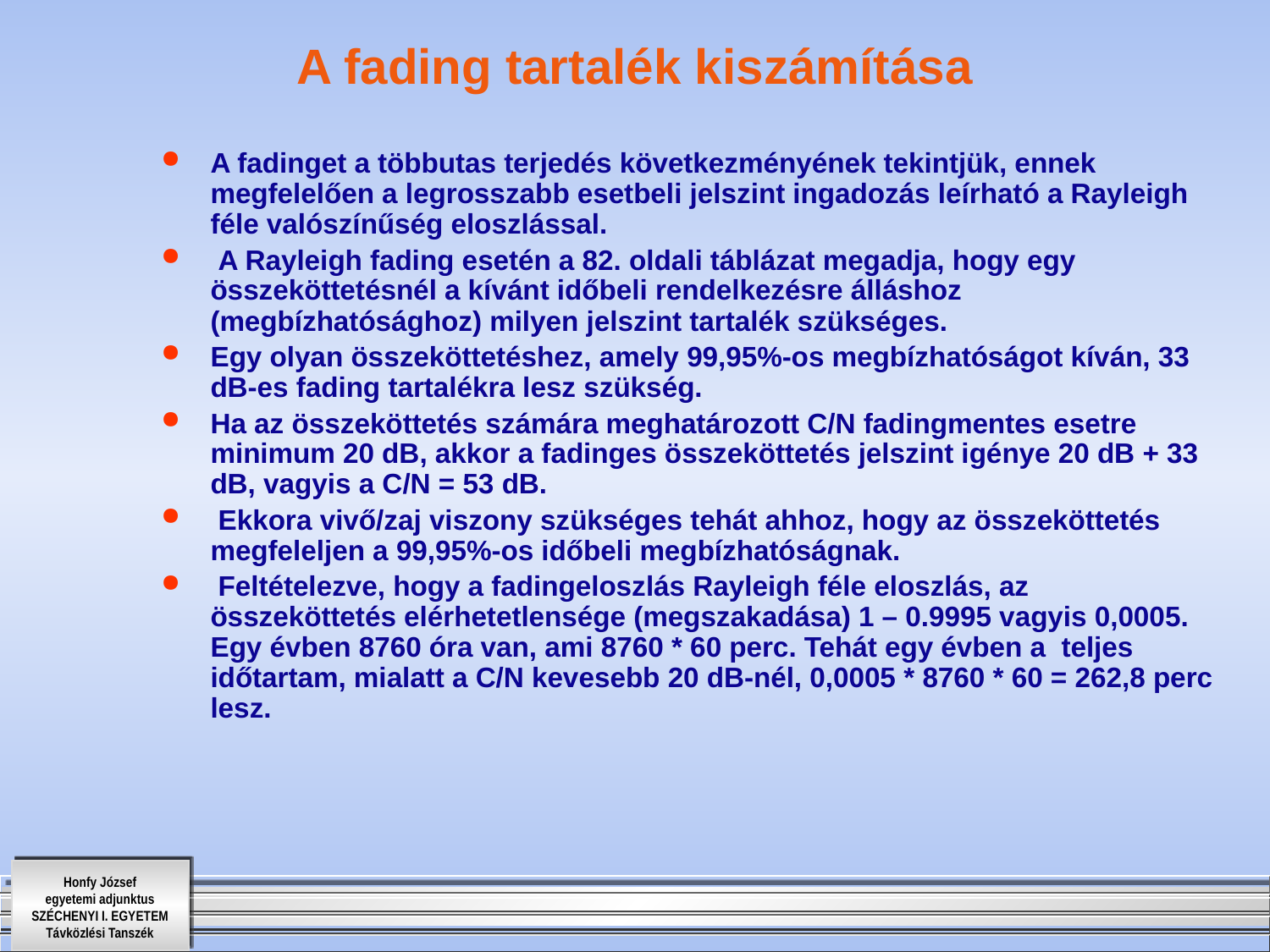

# A fading tartalék kiszámítása
A fadinget a többutas terjedés következményének tekintjük, ennek megfelelően a legrosszabb esetbeli jelszint ingadozás leírható a Rayleigh féle valószínűség eloszlással.
 A Rayleigh fading esetén a 82. oldali táblázat megadja, hogy egy összeköttetésnél a kívánt időbeli rendelkezésre álláshoz (megbízhatósághoz) milyen jelszint tartalék szükséges.
Egy olyan összeköttetéshez, amely 99,95%-os megbízhatóságot kíván, 33 dB-es fading tartalékra lesz szükség.
Ha az összeköttetés számára meghatározott C/N fadingmentes esetre minimum 20 dB, akkor a fadinges összeköttetés jelszint igénye 20 dB + 33 dB, vagyis a C/N = 53 dB.
 Ekkora vivő/zaj viszony szükséges tehát ahhoz, hogy az összeköttetés megfeleljen a 99,95%-os időbeli megbízhatóságnak.
 Feltételezve, hogy a fadingeloszlás Rayleigh féle eloszlás, az összeköttetés elérhetetlensége (megszakadása) 1 – 0.9995 vagyis 0,0005. Egy évben 8760 óra van, ami 8760 * 60 perc. Tehát egy évben a  teljes időtartam, mialatt a C/N kevesebb 20 dB-nél, 0,0005 * 8760 * 60 = 262,8 perc lesz.